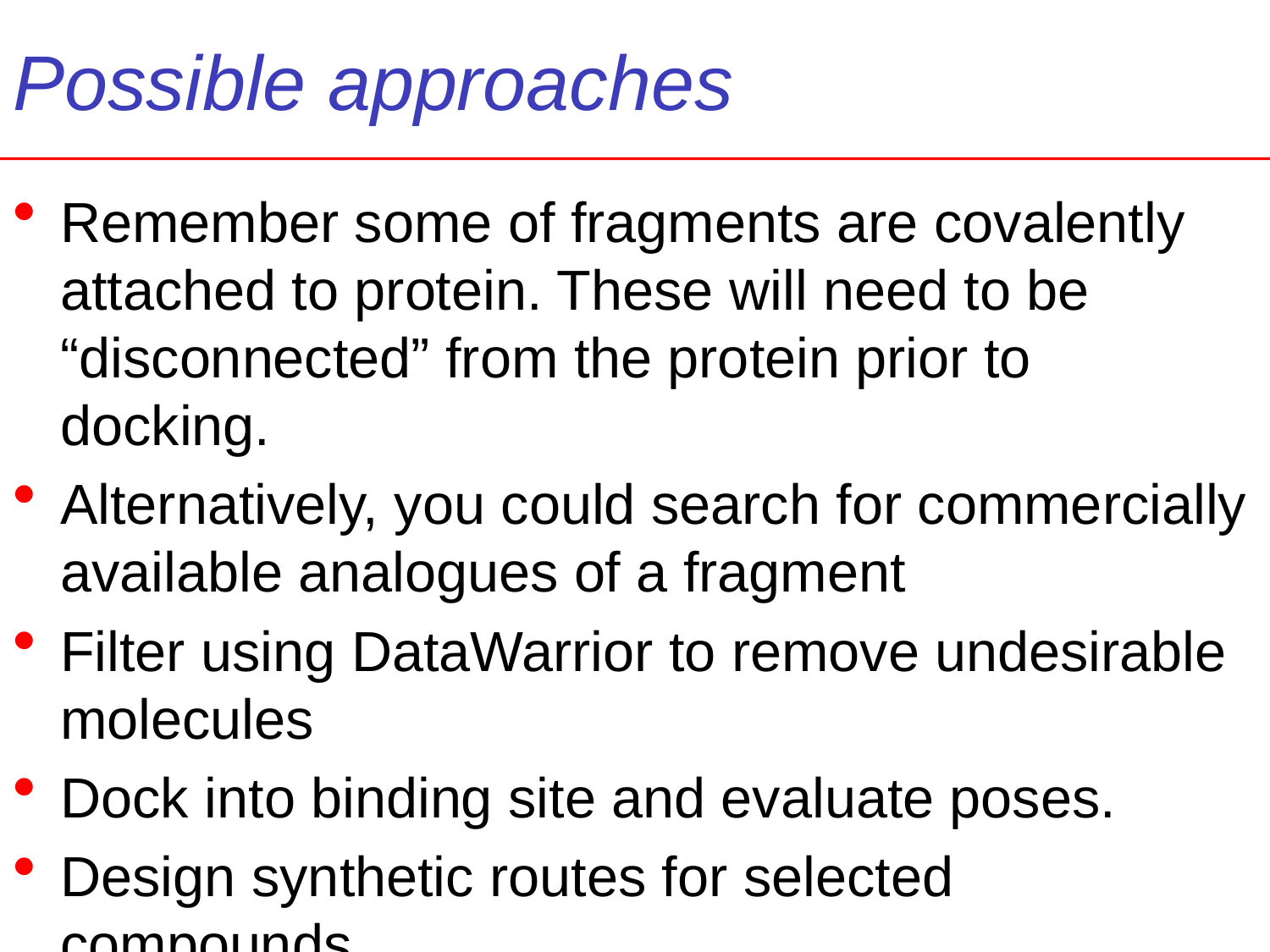

# Possible approaches
Remember some of fragments are covalently attached to protein. These will need to be “disconnected” from the protein prior to docking.
Alternatively, you could search for commercially available analogues of a fragment
Filter using DataWarrior to remove undesirable molecules
Dock into binding site and evaluate poses.
Design synthetic routes for selected compounds.